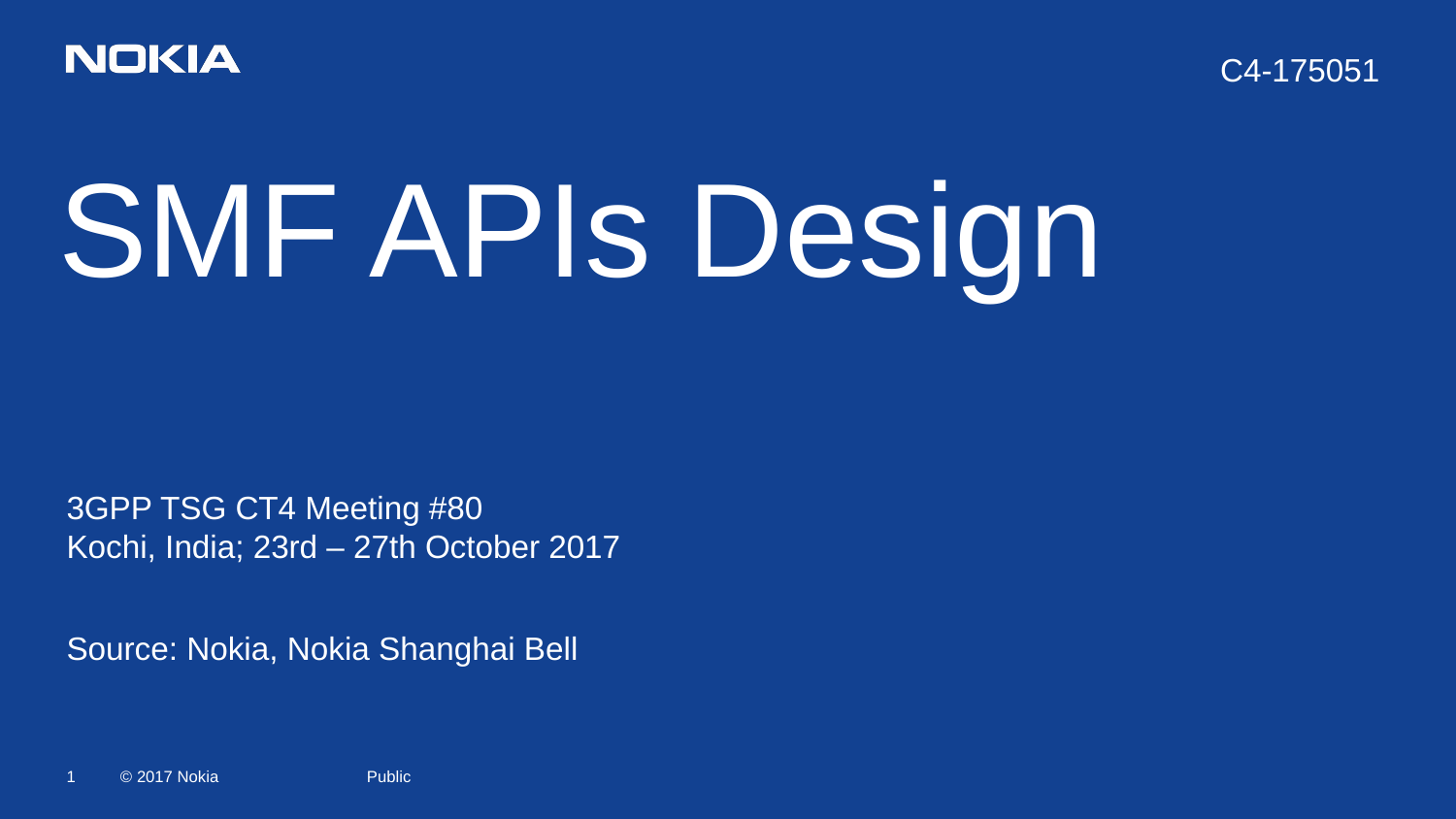

C4-175051

SMF APIs Design
3GPP TSG CT4 Meeting #80
Kochi, India; 23rd – 27th October 2017

Source: Nokia, Nokia Shanghai Bell

Public